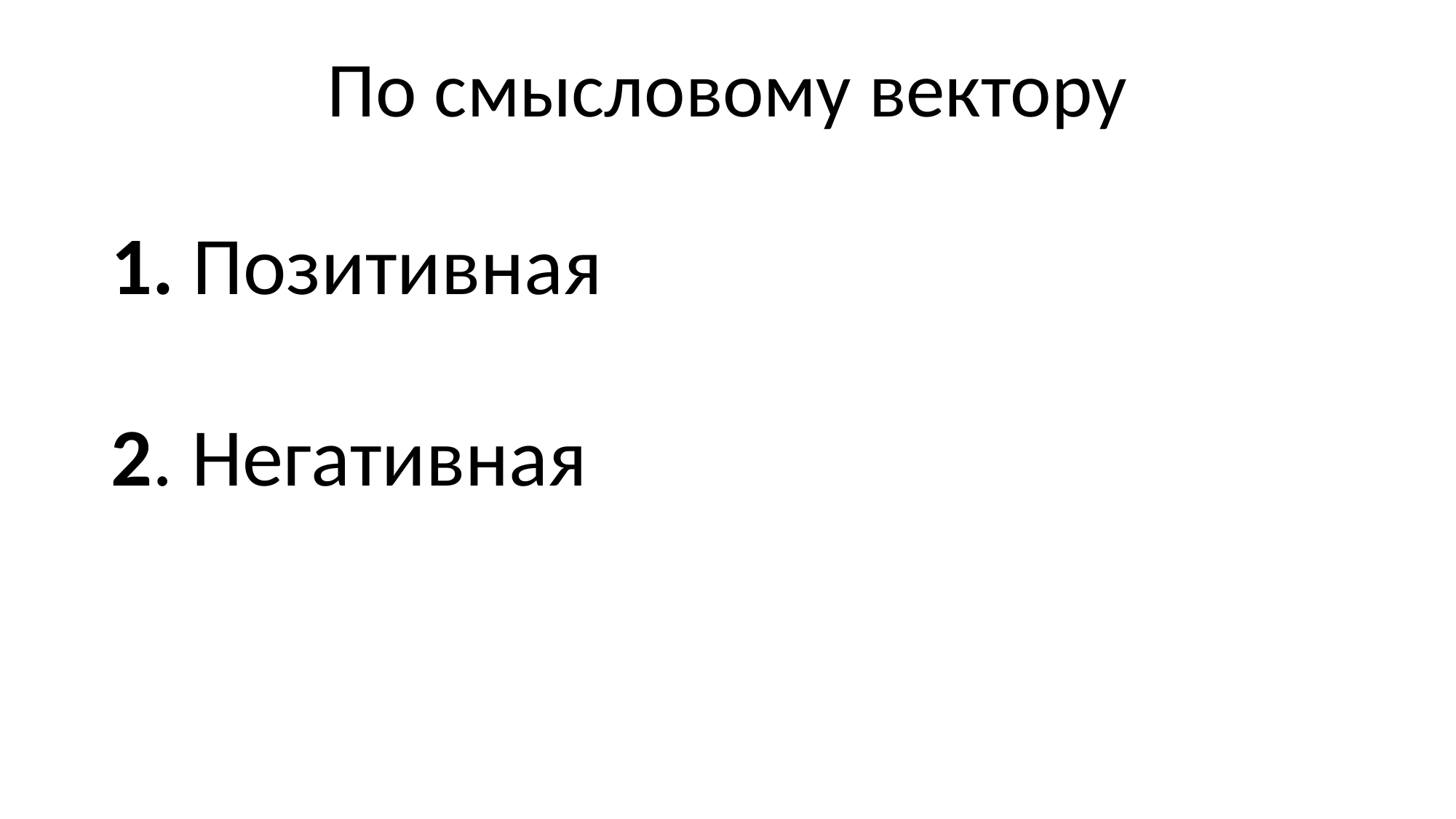

# Пo смысловому вектору
1. Позитивная
2. Негативная